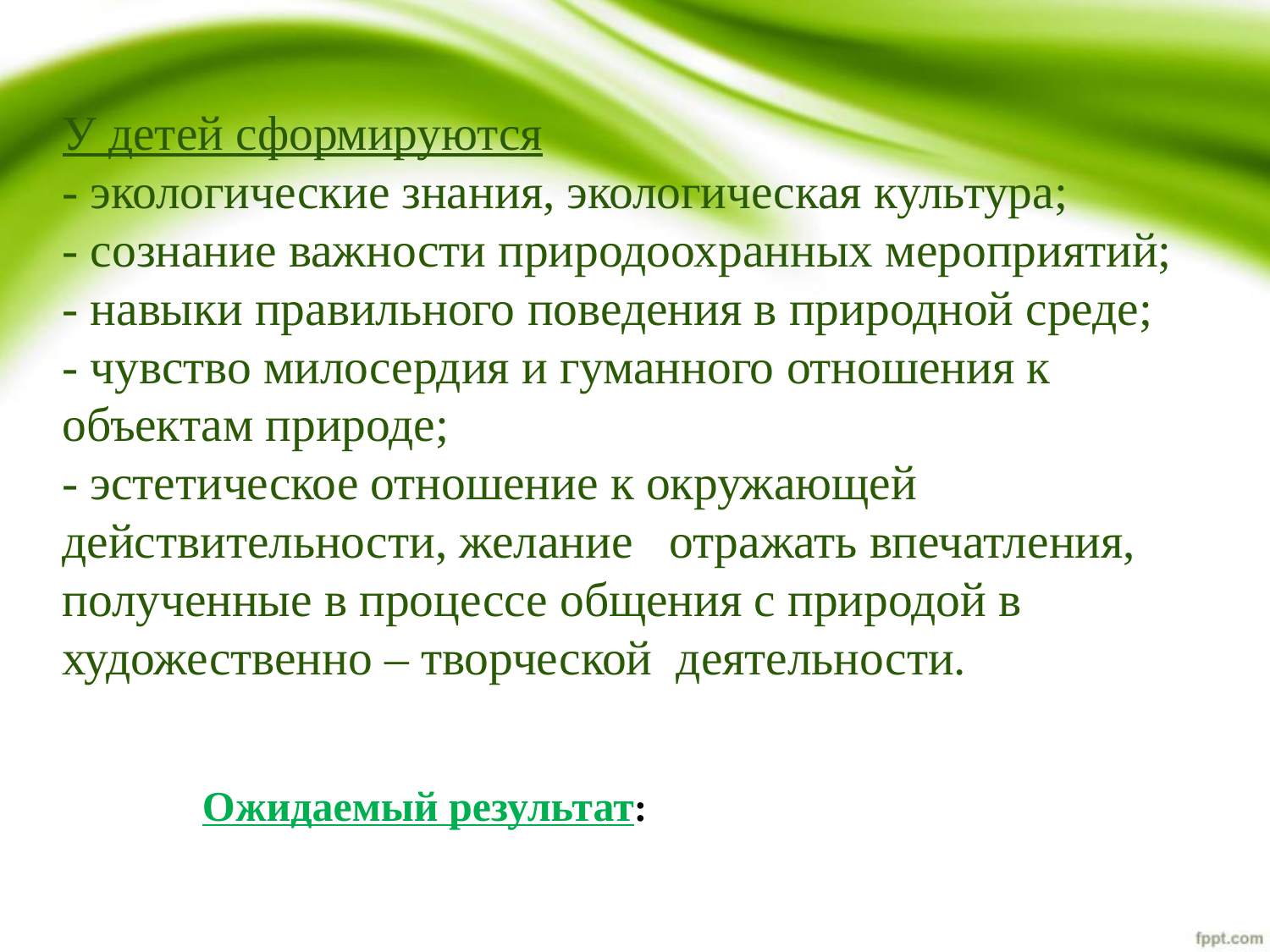

# У детей сформируются - экологические знания, экологическая культура; - сознание важности природоохранных мероприятий; - навыки правильного поведения в природной среде; - чувство милосердия и гуманного отношения к объектам природе; - эстетическое отношение к окружающей действительности, желание   отражать впечатления, полученные в процессе общения с природой в художественно – творческой  деятельности.
Ожидаемый результат: